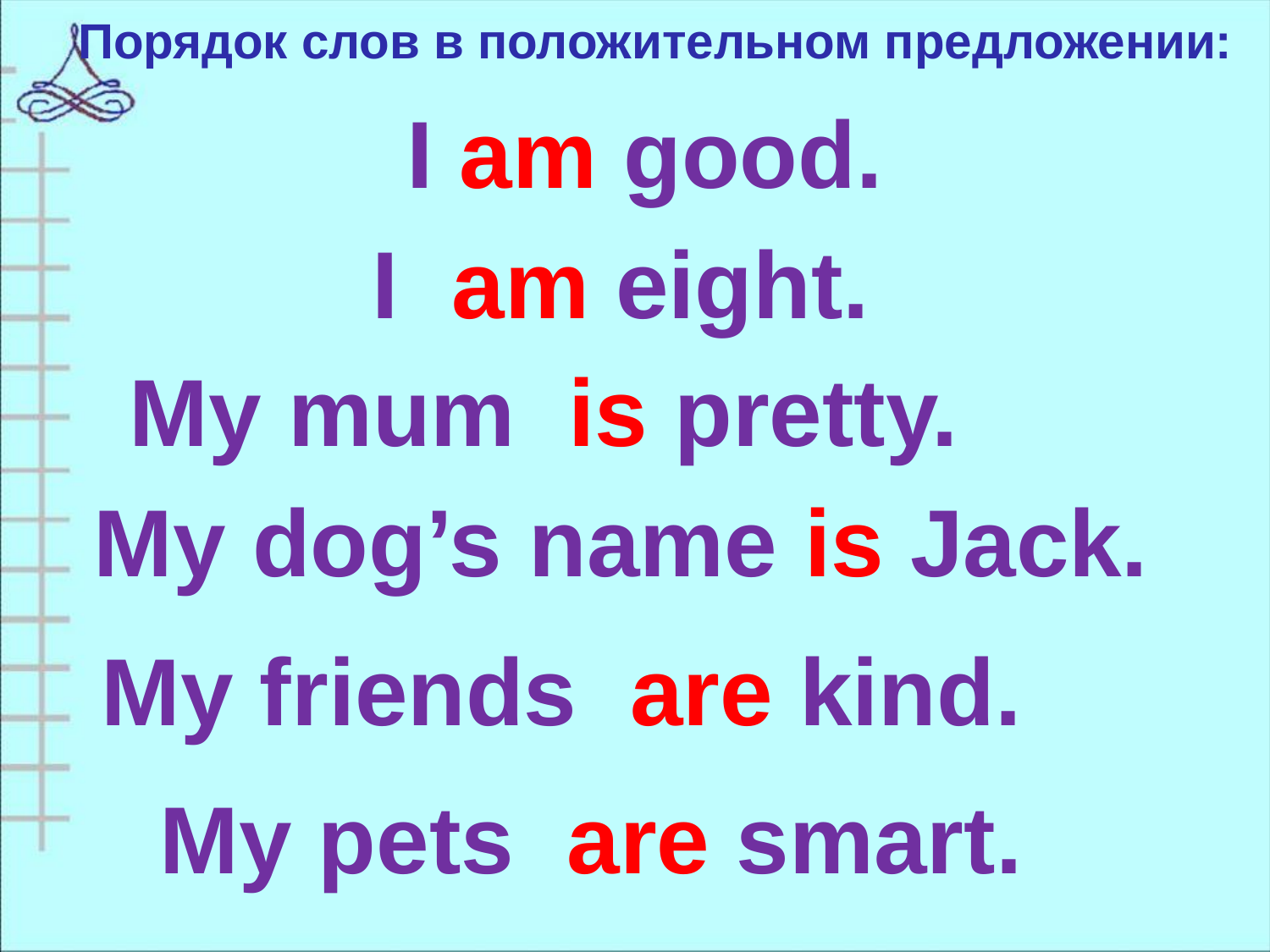

Порядок слов в положительном предложении:
I am good.
I  am eight.
My mum  is pretty.
My dog’s name is Jack.
My friends  are kind.
My pets  are smart.